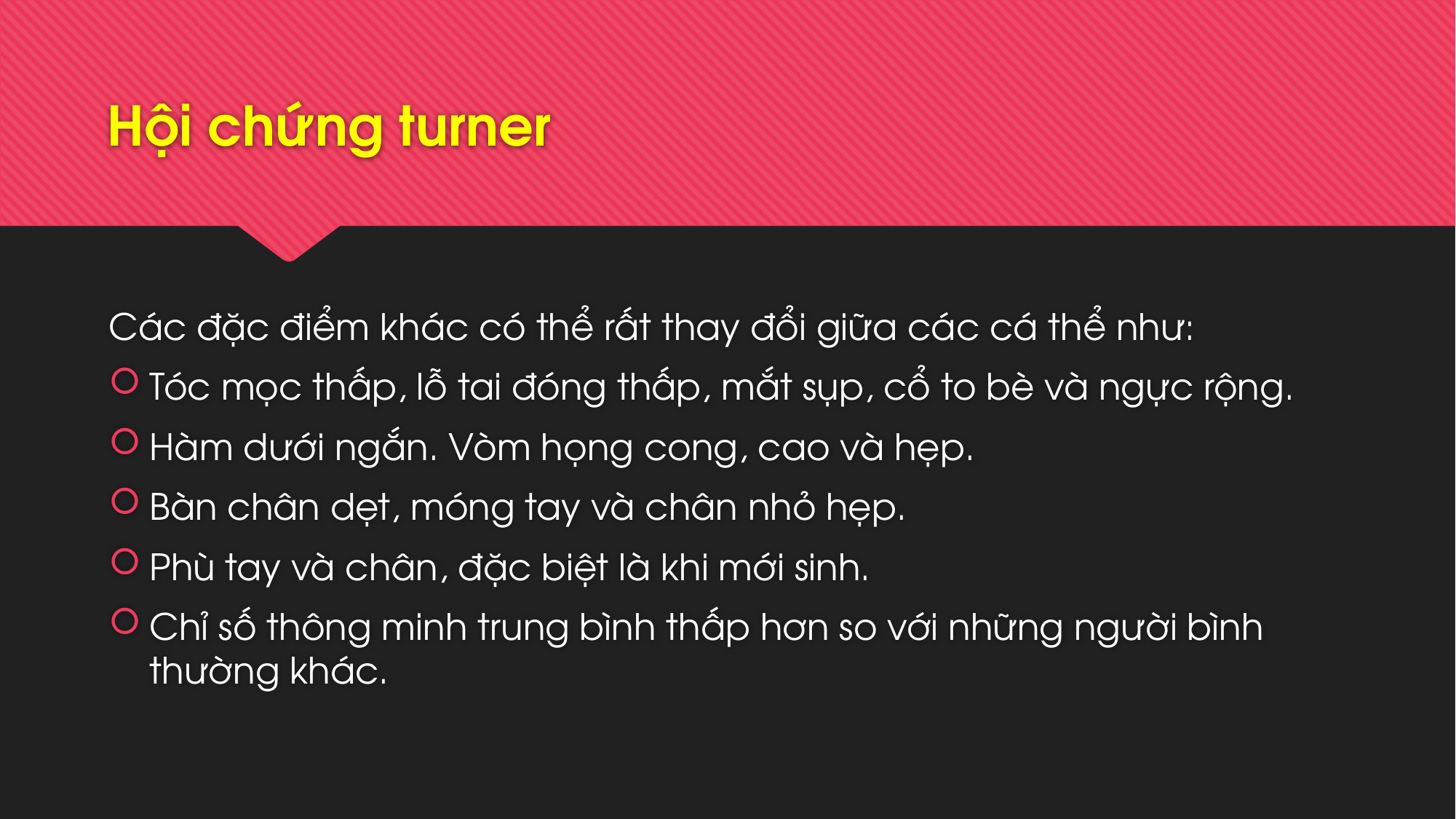

# Hội chứng turner
Các đặc điểm khác có thể rất thay đổi giữa các cá thể như:
Tóc mọc thấp, lỗ tai đóng thấp, mắt sụp, cổ to bè và ngực rộng.
Hàm dưới ngắn. Vòm họng cong, cao và hẹp.
Bàn chân dẹt, móng tay và chân nhỏ hẹp.
Phù tay và chân, đặc biệt là khi mới sinh.
Chỉ số thông minh trung bình thấp hơn so với những người bình thường khác.